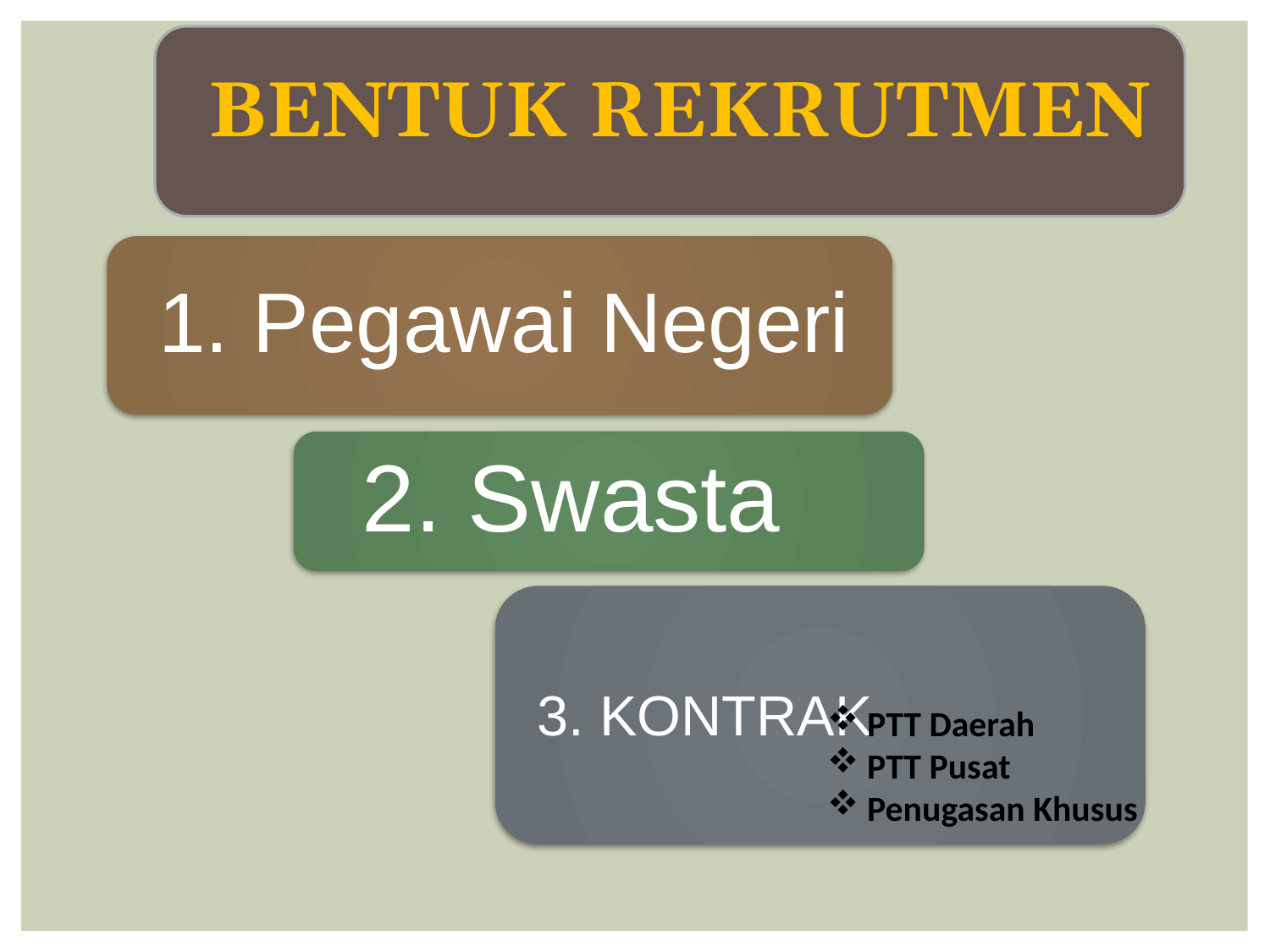

BENTUK REKRUTMEN
1. Pegawai Negeri
 2. Swasta
3. KONTRAK
PTT Daerah
PTT Pusat
Penugasan Khusus